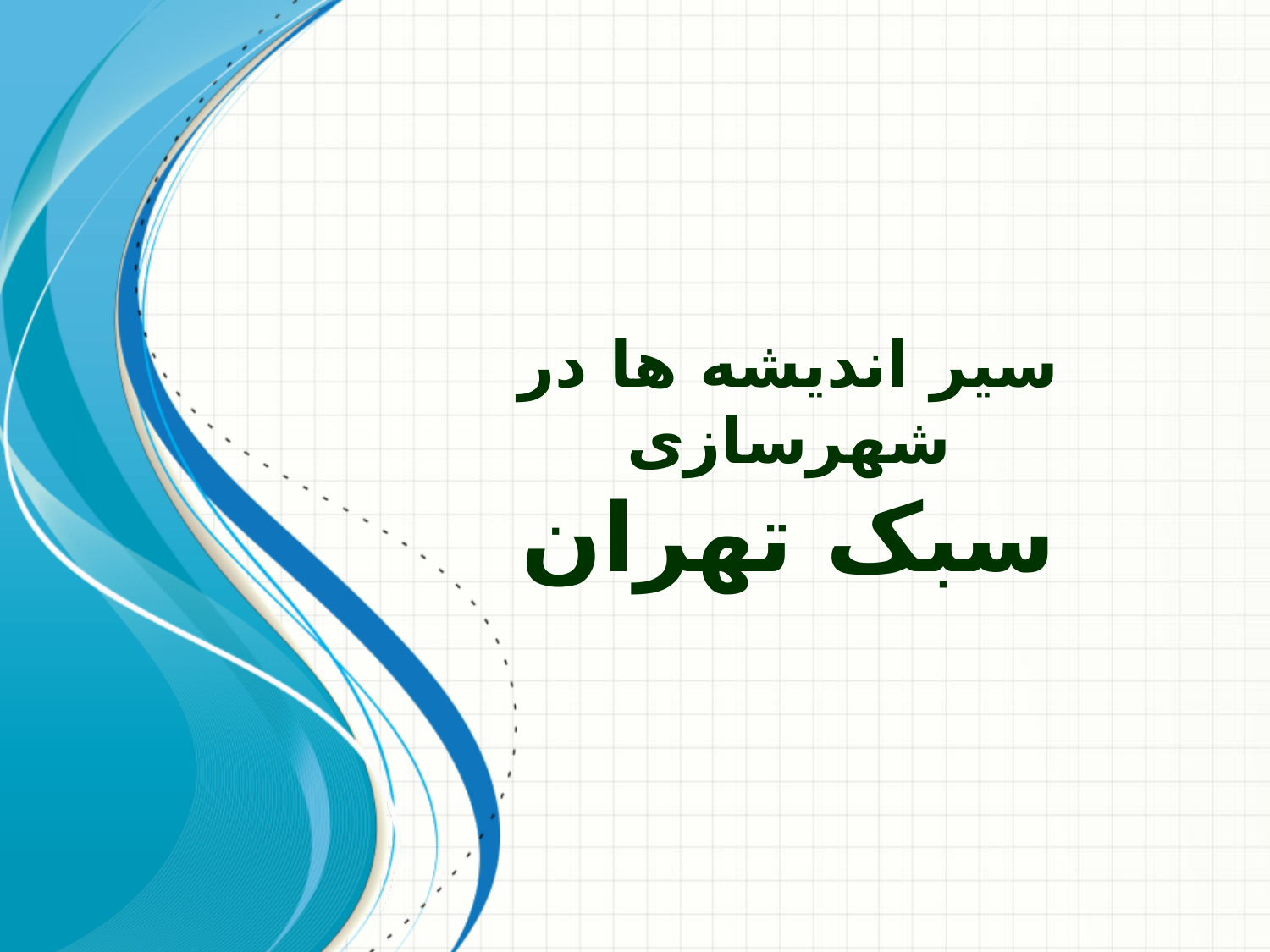

# سیر اندیشه ها در شهرسازی سبک تهران